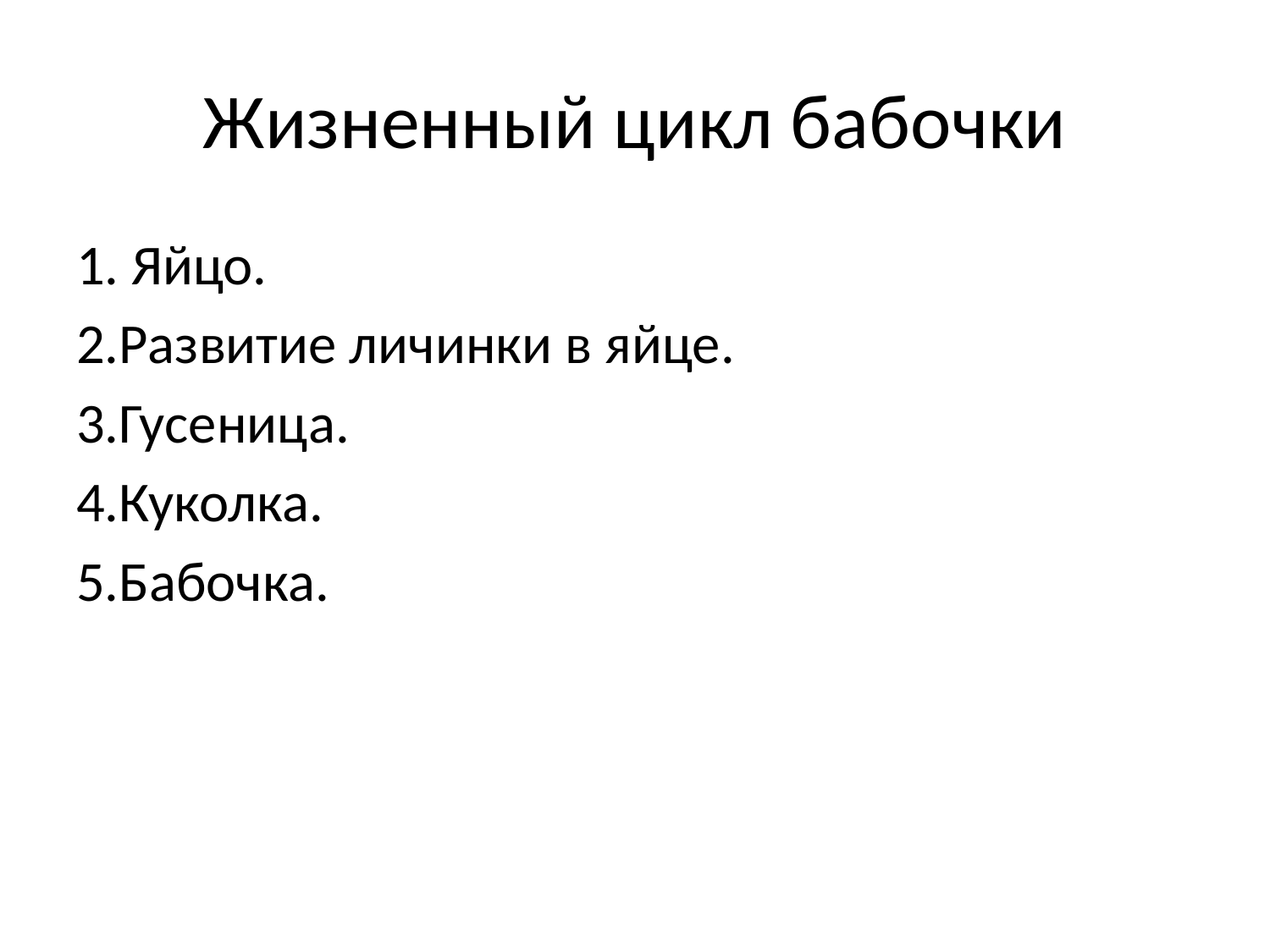

# Жизненный цикл бабочки
1. Яйцо.
2.Развитие личинки в яйце.
3.Гусеница.
4.Куколка.
5.Бабочка.